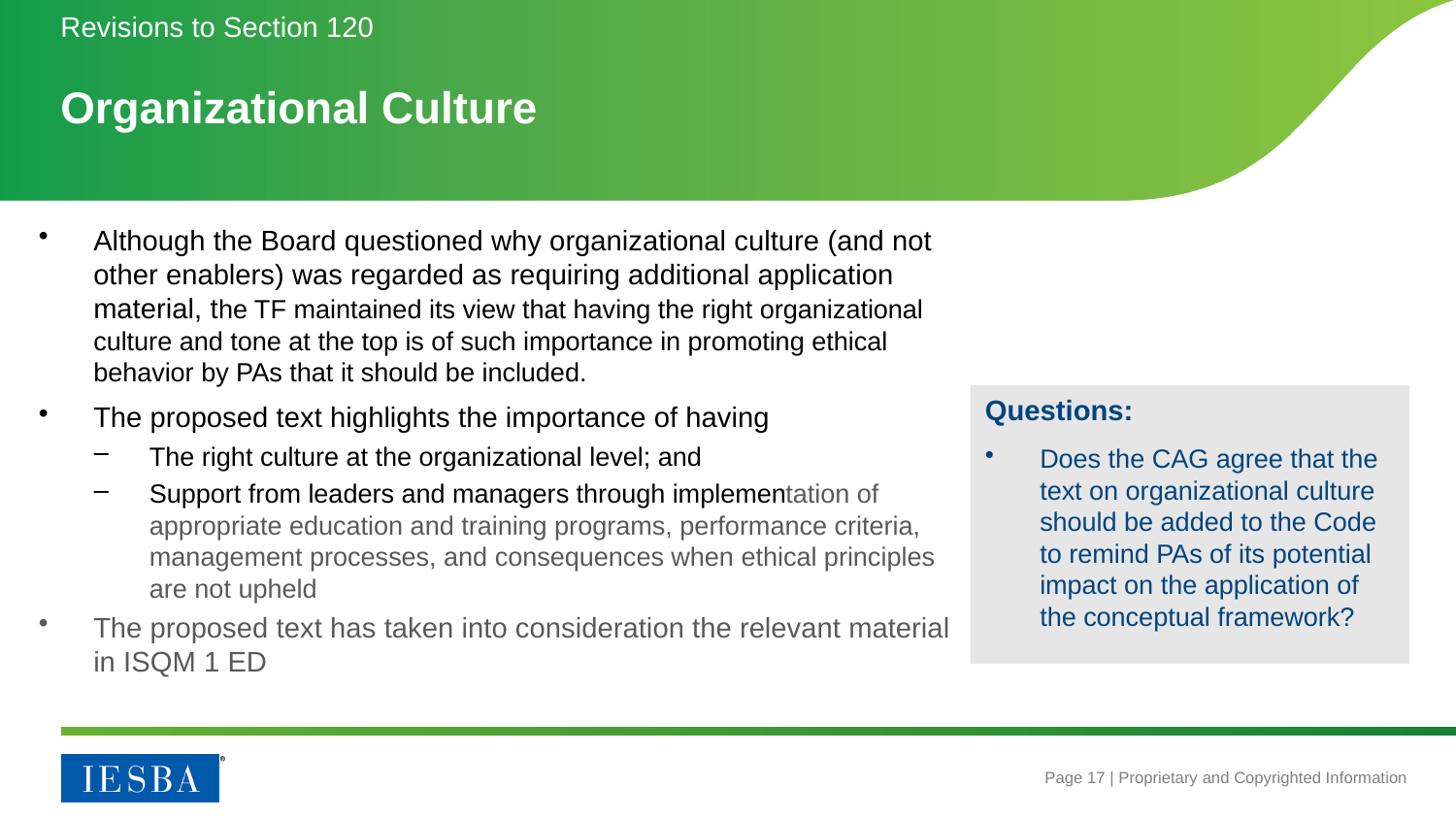

Revisions to Section 120
# Organizational Culture
Although the Board questioned why organizational culture (and not other enablers) was regarded as requiring additional application material, the TF maintained its view that having the right organizational culture and tone at the top is of such importance in promoting ethical behavior by PAs that it should be included.
The proposed text highlights the importance of having
The right culture at the organizational level; and
Support from leaders and managers through implementation of appropriate education and training programs, performance criteria, management processes, and consequences when ethical principles are not upheld
The proposed text has taken into consideration the relevant material in ISQM 1 ED

Questions:
Does the CAG agree that the text on organizational culture should be added to the Code to remind PAs of its potential impact on the application of the conceptual framework?